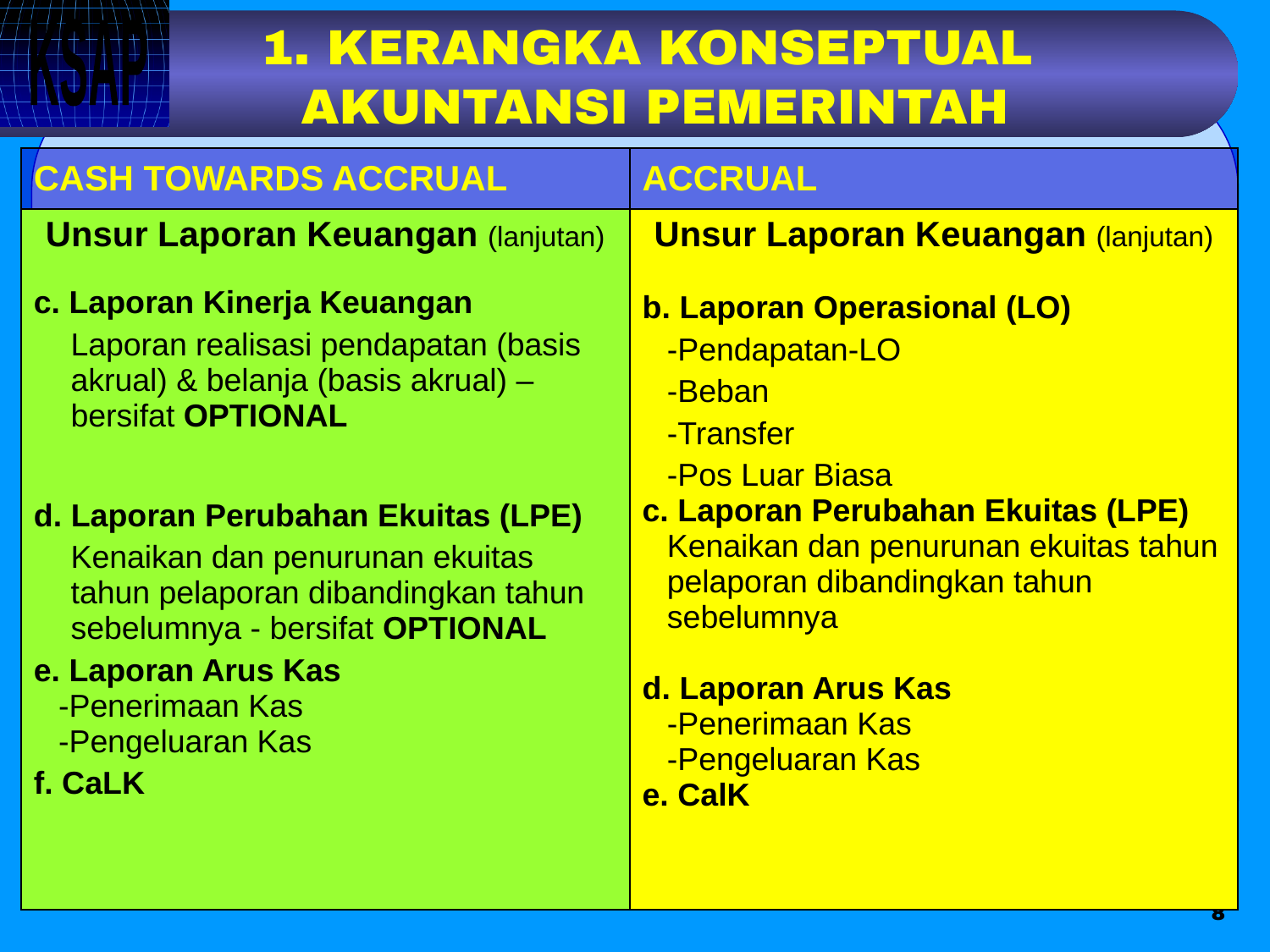

# 1. KERANGKA KONSEPTUAL AKUNTANSI PEMERINTAH
| CASH TOWARDS ACCRUAL | ACCRUAL |
| --- | --- |
| Unsur Laporan Keuangan (lanjutan) c. Laporan Kinerja Keuangan Laporan realisasi pendapatan (basis akrual) & belanja (basis akrual) – bersifat OPTIONAL d. Laporan Perubahan Ekuitas (LPE) Kenaikan dan penurunan ekuitas tahun pelaporan dibandingkan tahun sebelumnya - bersifat OPTIONAL e. Laporan Arus Kas -Penerimaan Kas -Pengeluaran Kas f. CaLK | Unsur Laporan Keuangan (lanjutan) b. Laporan Operasional (LO) -Pendapatan-LO -Beban -Transfer -Pos Luar Biasa c. Laporan Perubahan Ekuitas (LPE) Kenaikan dan penurunan ekuitas tahun pelaporan dibandingkan tahun sebelumnya d. Laporan Arus Kas -Penerimaan Kas -Pengeluaran Kas e. CalK |
8